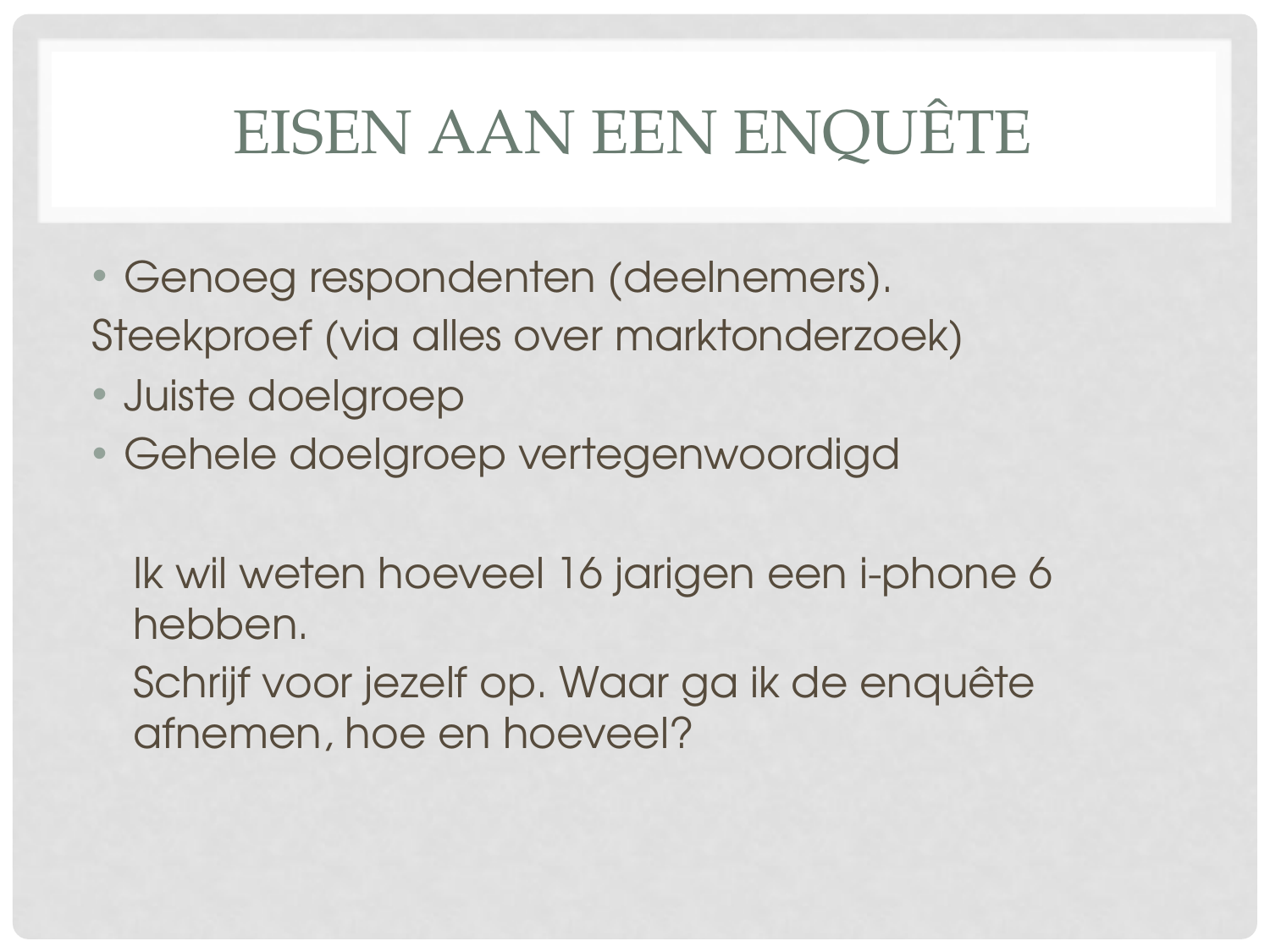

# Eisen aan een enquête
Genoeg respondenten (deelnemers).
Steekproef (via alles over marktonderzoek)
Juiste doelgroep
Gehele doelgroep vertegenwoordigd

Ik wil weten hoeveel 16 jarigen een i-phone 6 hebben.
Schrijf voor jezelf op. Waar ga ik de enquête afnemen, hoe en hoeveel?